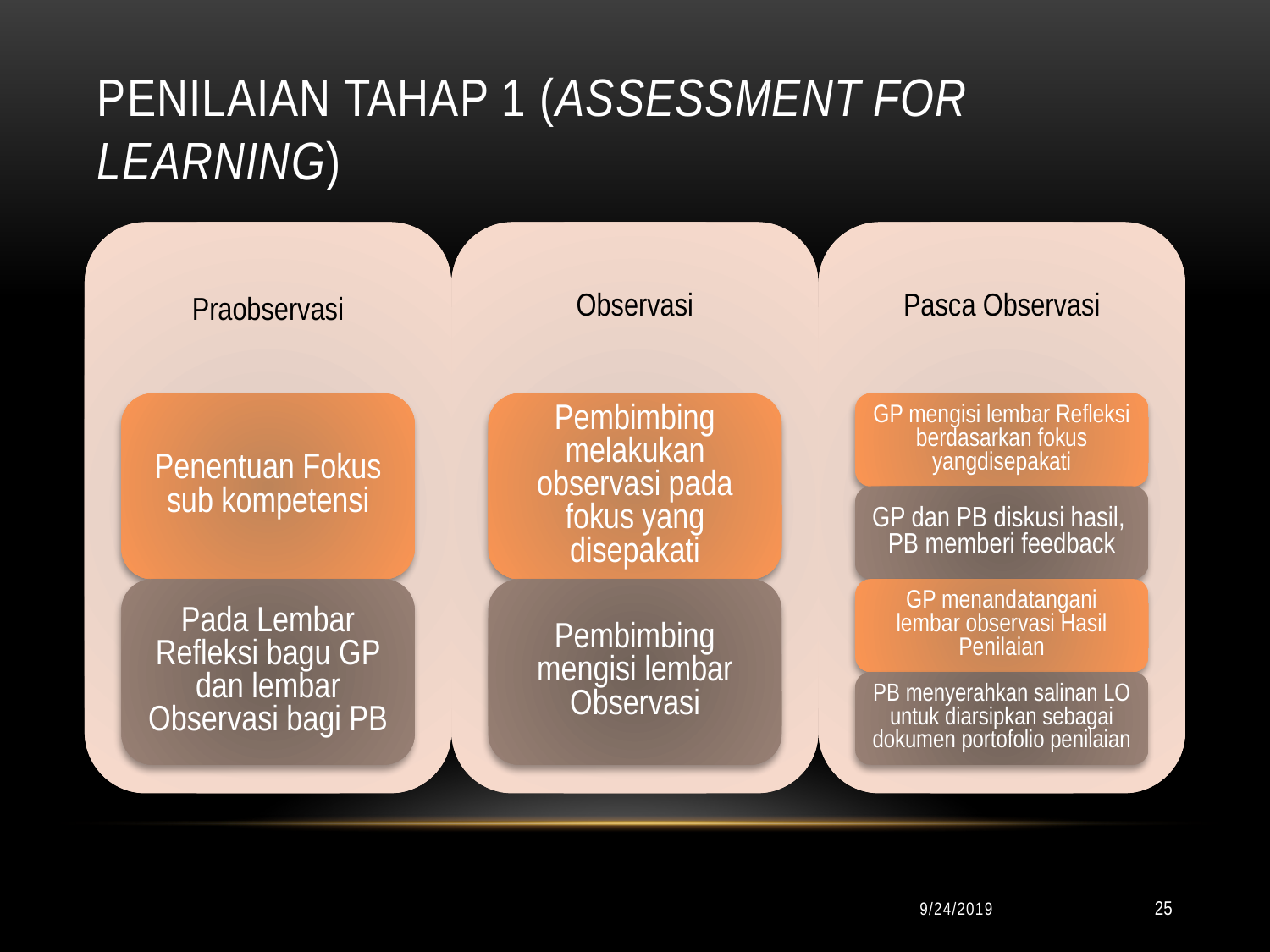

# PENILAIAN TAHAP 1 (Assessment for learning)
Praobservasi
Penentuan Fokus sub kompetensi
Pada Lembar Refleksi bagu GP dan lembar Observasi bagi PB
Observasi
Pembimbing melakukan observasi pada fokus yang disepakati
Pembimbing mengisi lembar Observasi
Pasca Observasi
GP mengisi lembar Refleksi berdasarkan fokus yangdisepakati
PB menyerahkan salinan LO untuk diarsipkan sebagai dokumen portofolio penilaian
GP dan PB diskusi hasil,  PB memberi feedback
GP menandatangani lembar observasi Hasil Penilaian
9/24/2019
25